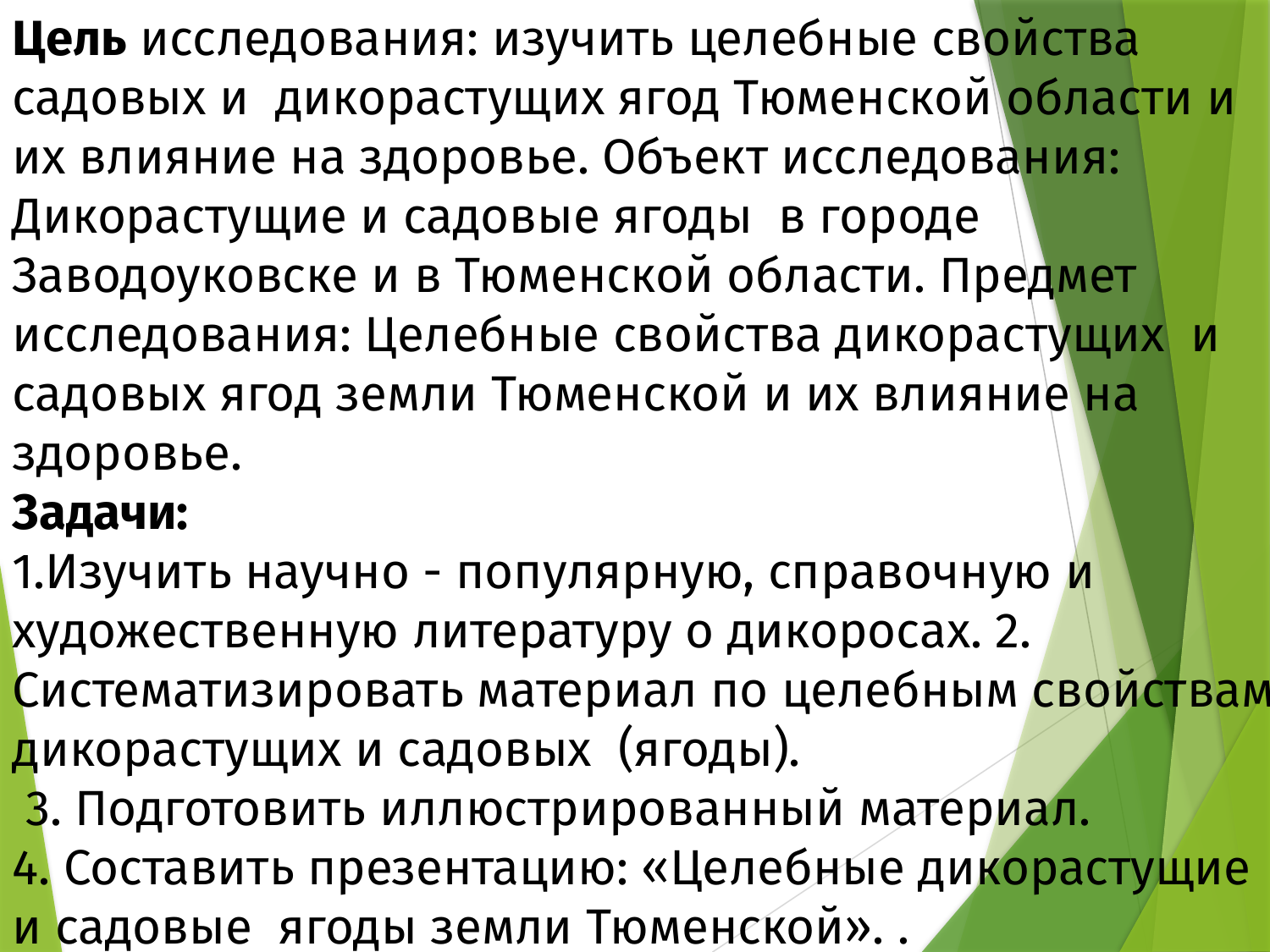

Цель исследования: изучить целебные свойства садовых и  дикорастущих ягод Тюменской области и их влияние на здоровье. Объект исследования: Дикорастущие и садовые ягоды  в городе Заводоуковске и в Тюменской области. Предмет исследования: Целебные свойства дикорастущих  и садовых ягод земли Тюменской и их влияние на здоровье.
Задачи:
1.Изучить научно - популярную, справочную и художественную литературу о дикоросах. 2. Систематизировать материал по целебным свойствам дикорастущих и садовых  (ягоды).
 3. Подготовить иллюстрированный материал.
4. Составить презентацию: «Целебные дикорастущие и садовые  ягоды земли Тюменской». .